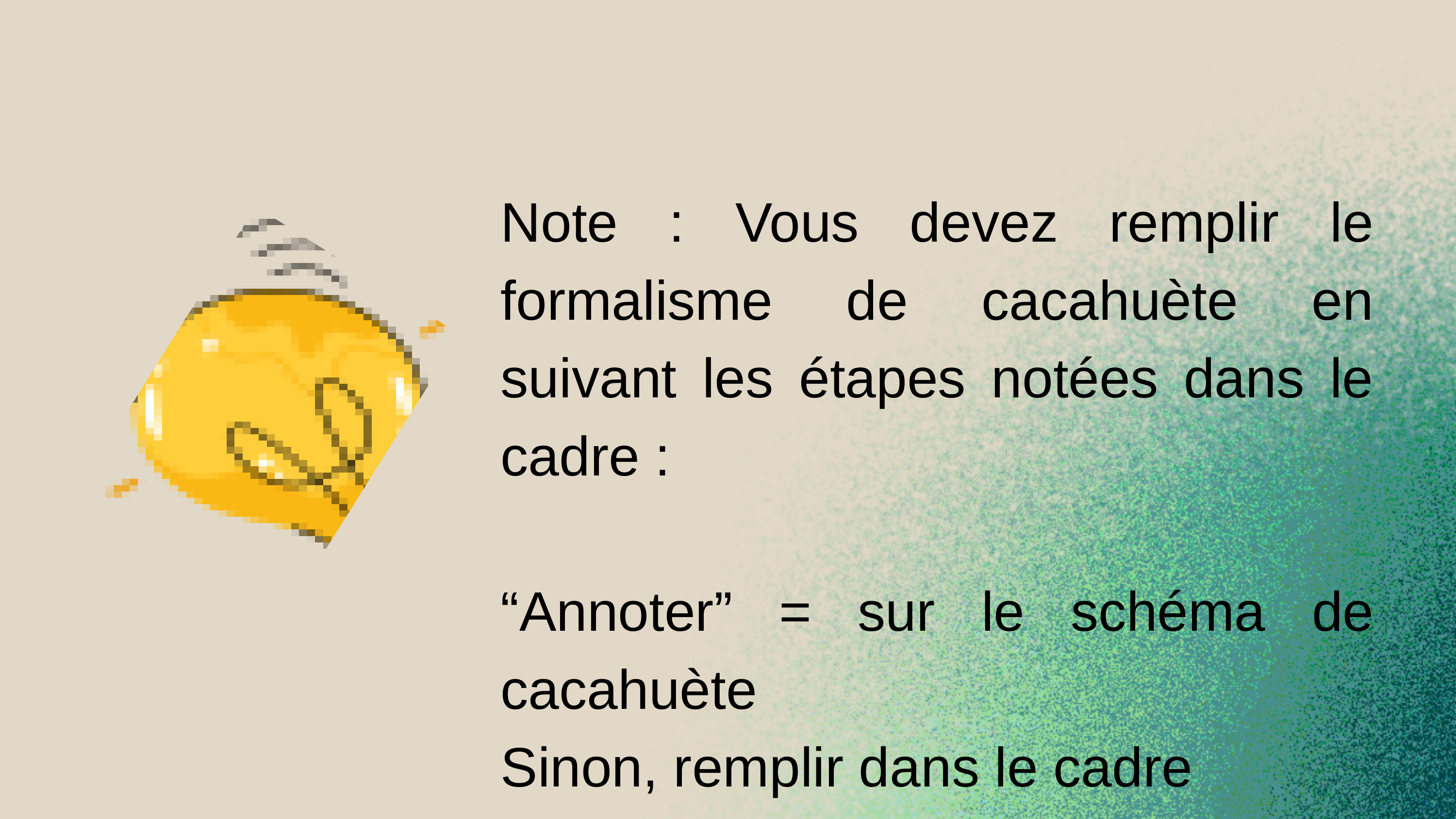

Note : Vous devez remplir le formalisme de cacahuète en suivant les étapes notées dans le cadre :

“Annoter” = sur le schéma de cacahuète
Sinon, remplir dans le cadre